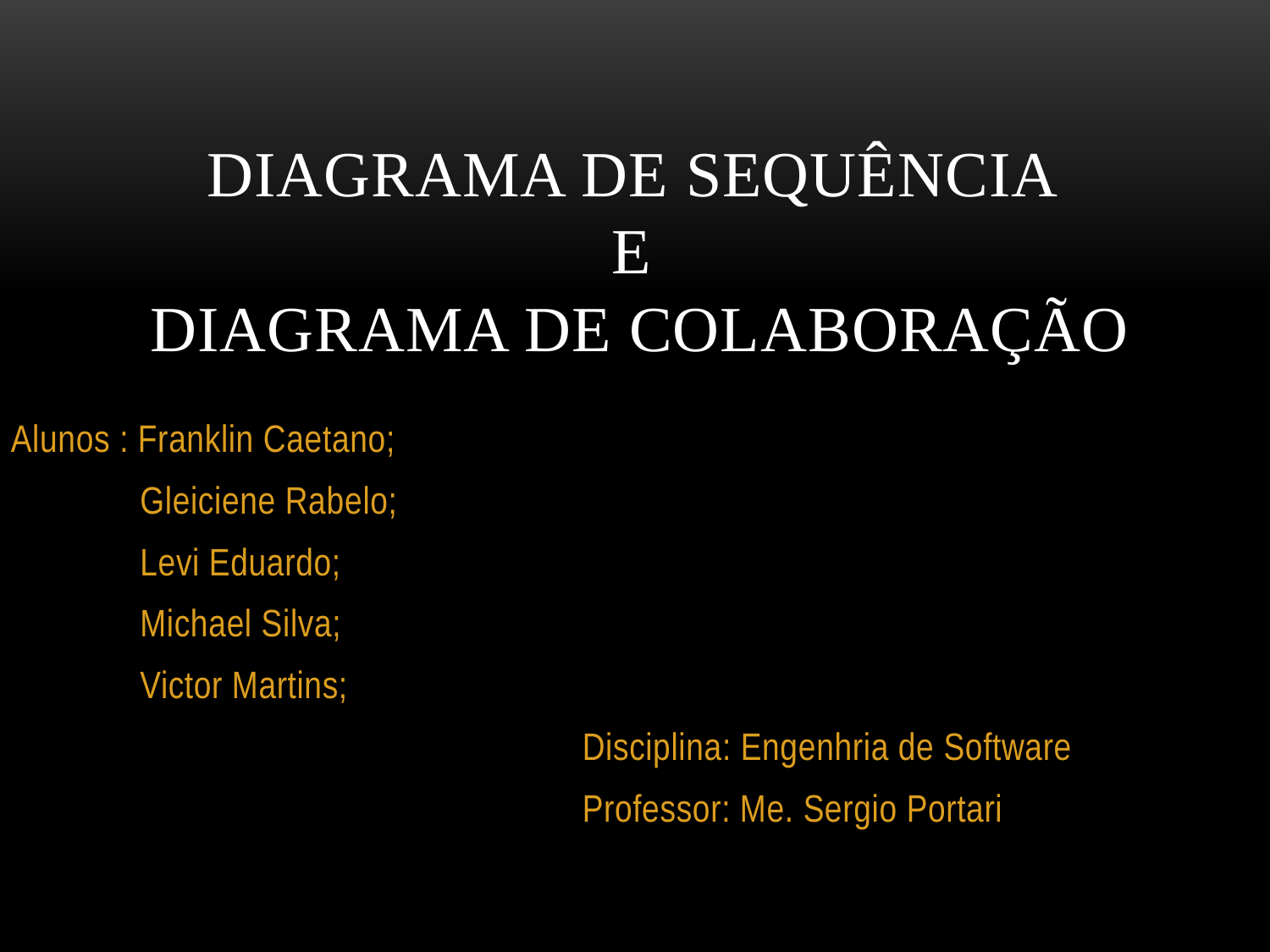

# Diagrama de sequÊncia e Diagrama de colaboração
Alunos : Franklin Caetano;
              Gleiciene Rabelo;
              Levi Eduardo;
              Michael Silva;
              Victor Martins;
						Disciplina: Engenhria de Software
						Professor: Me. Sergio Portari